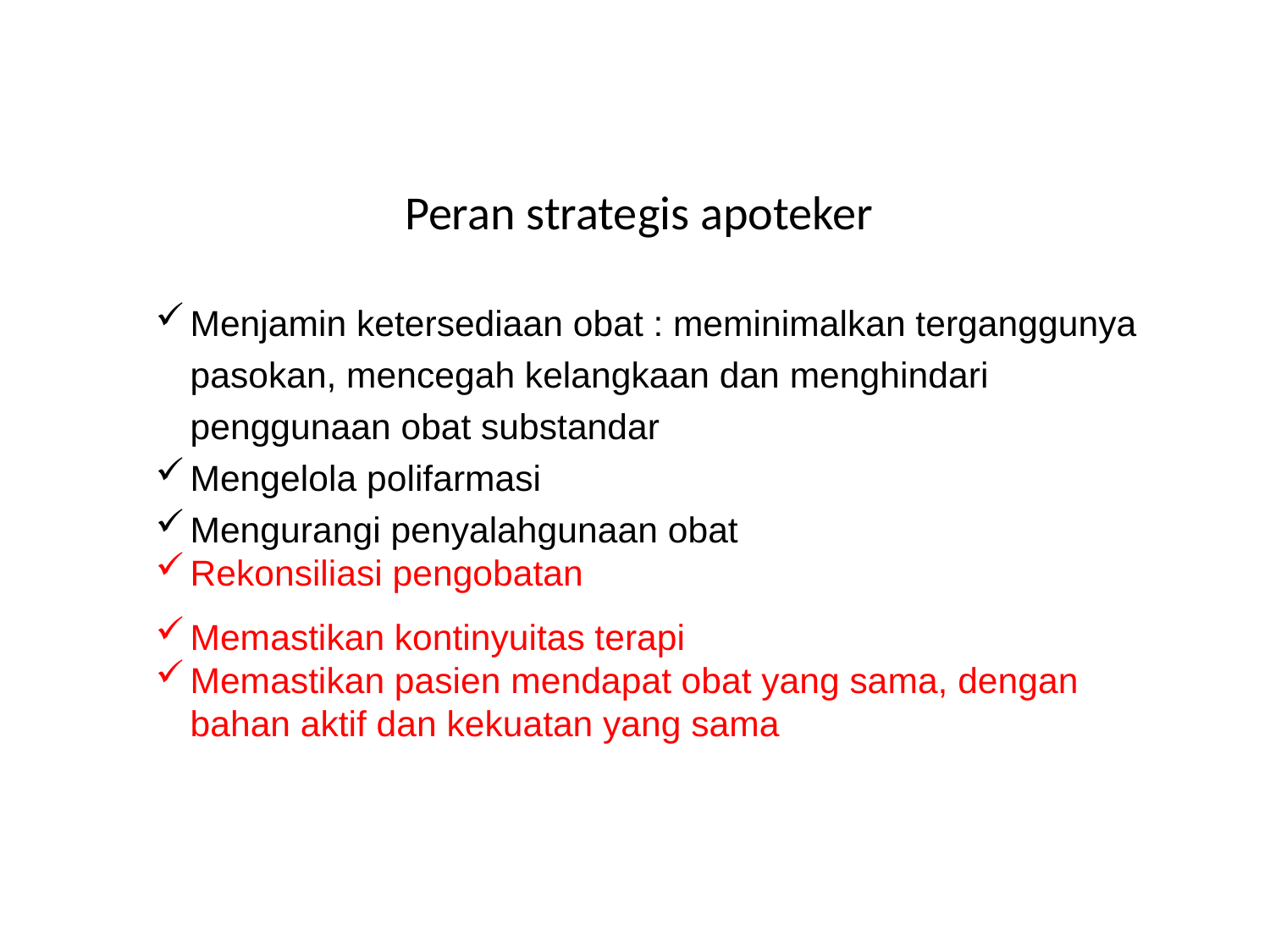

Peran strategis apoteker
Menjamin ketersediaan obat : meminimalkan terganggunya pasokan, mencegah kelangkaan dan menghindari penggunaan obat substandar
Mengelola polifarmasi
Mengurangi penyalahgunaan obat
Rekonsiliasi pengobatan
Memastikan kontinyuitas terapi
Memastikan pasien mendapat obat yang sama, dengan bahan aktif dan kekuatan yang sama